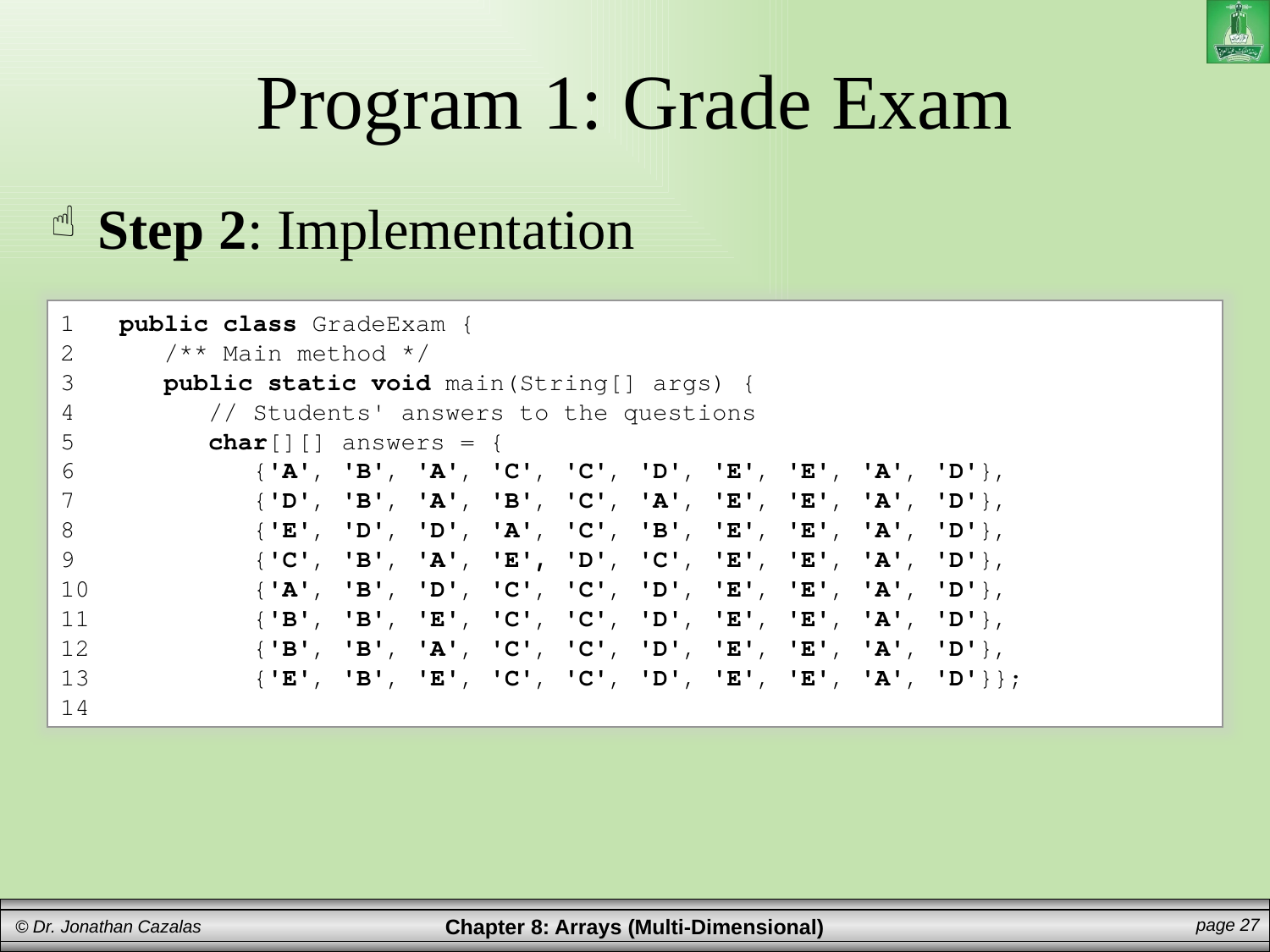

# Program 1: Grade Exam
Step 2: Implementation
1   public class GradeExam {
2      /** Main method */
3      public static void main(String[] args) {
4         // Students' answers to the questions
5         char[][] answers = {
6            {'A', 'B', 'A', 'C', 'C', 'D', 'E', 'E', 'A', 'D'},
7            {'D', 'B', 'A', 'B', 'C', 'A', 'E', 'E', 'A', 'D'},
8            {'E', 'D', 'D', 'A', 'C', 'B', 'E', 'E', 'A', 'D'},
9            {'C', 'B', 'A', 'E', 'D', 'C', 'E', 'E', 'A', 'D'},
10           {'A', 'B', 'D', 'C', 'C', 'D', 'E', 'E', 'A', 'D'},
11           {'B', 'B', 'E', 'C', 'C', 'D', 'E', 'E', 'A', 'D'},
12           {'B', 'B', 'A', 'C', 'C', 'D', 'E', 'E', 'A', 'D'},
13           {'E', 'B', 'E', 'C', 'C', 'D', 'E', 'E', 'A', 'D'}};
14